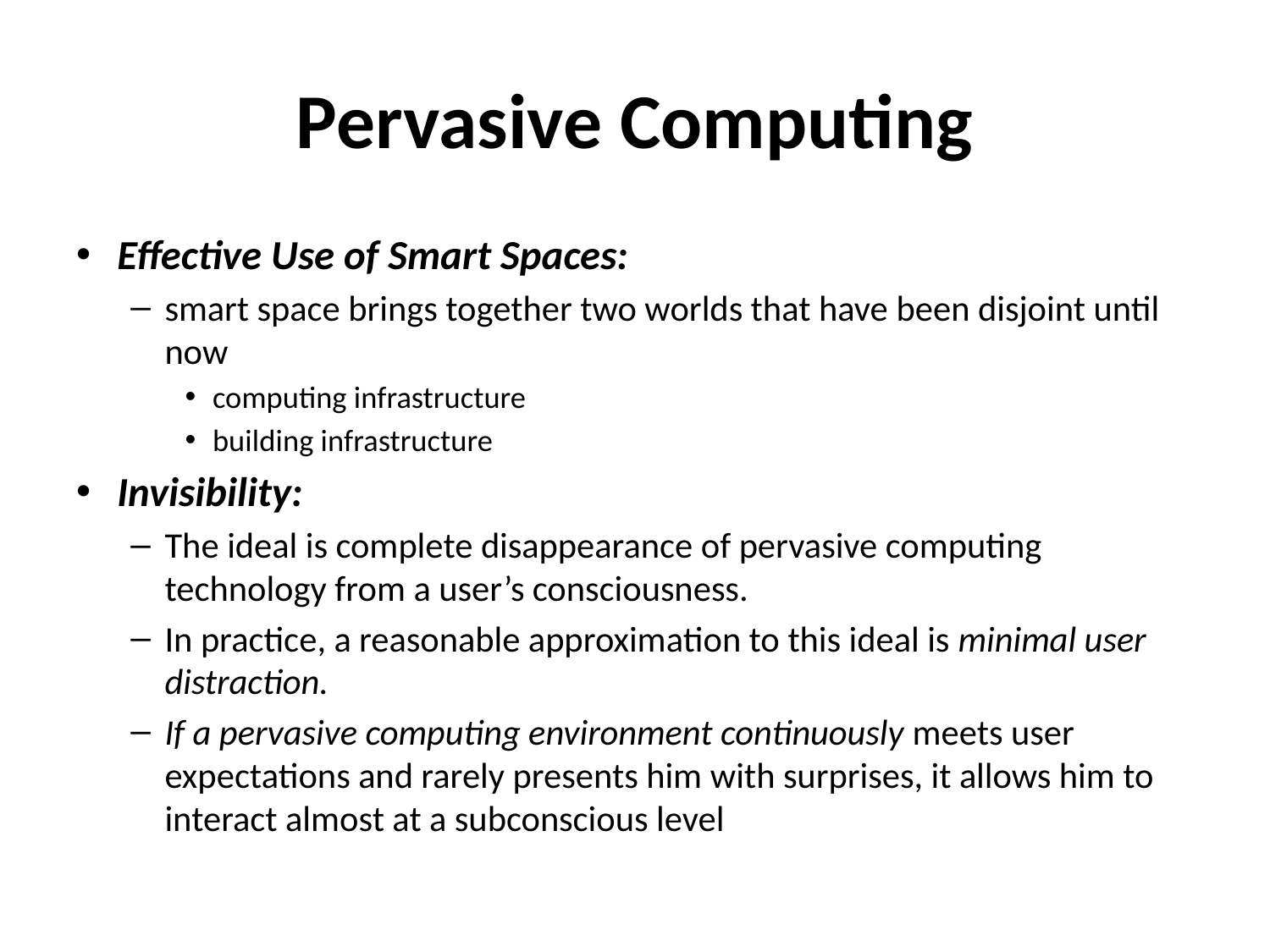

# Pervasive Computing
Effective Use of Smart Spaces:
smart space brings together two worlds that have been disjoint until now
computing infrastructure
building infrastructure
Invisibility:
The ideal is complete disappearance of pervasive computing technology from a user’s consciousness.
In practice, a reasonable approximation to this ideal is minimal user distraction.
If a pervasive computing environment continuously meets user expectations and rarely presents him with surprises, it allows him to interact almost at a subconscious level